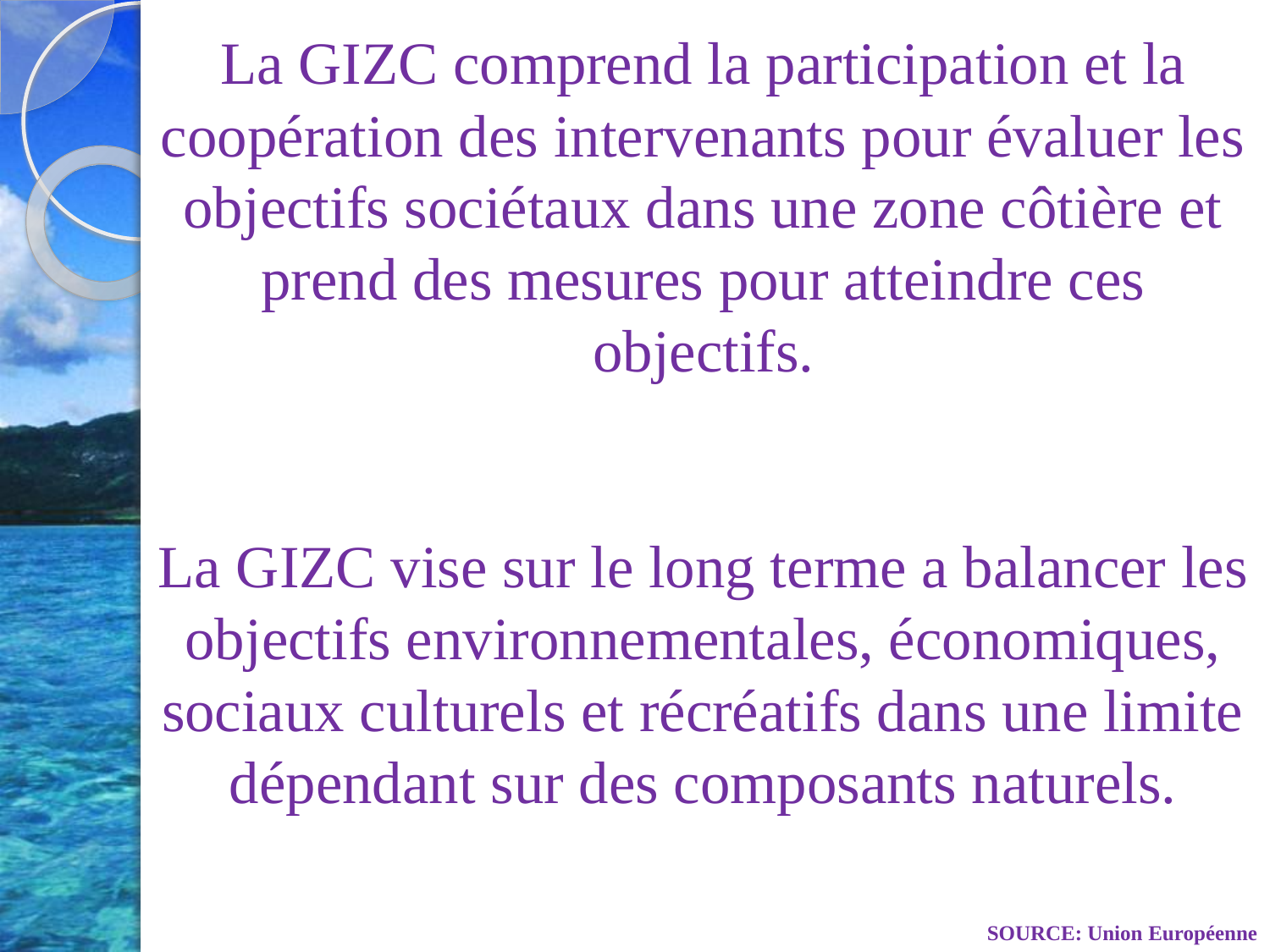

# La GIZC comprend la participation et la coopération des intervenants pour évaluer les objectifs sociétaux dans une zone côtière et prend des mesures pour atteindre ces objectifs. La GIZC vise sur le long terme a balancer les objectifs environnementales, économiques, sociaux culturels et récréatifs dans une limite dépendant sur des composants naturels.
SOURCE: Union Européenne